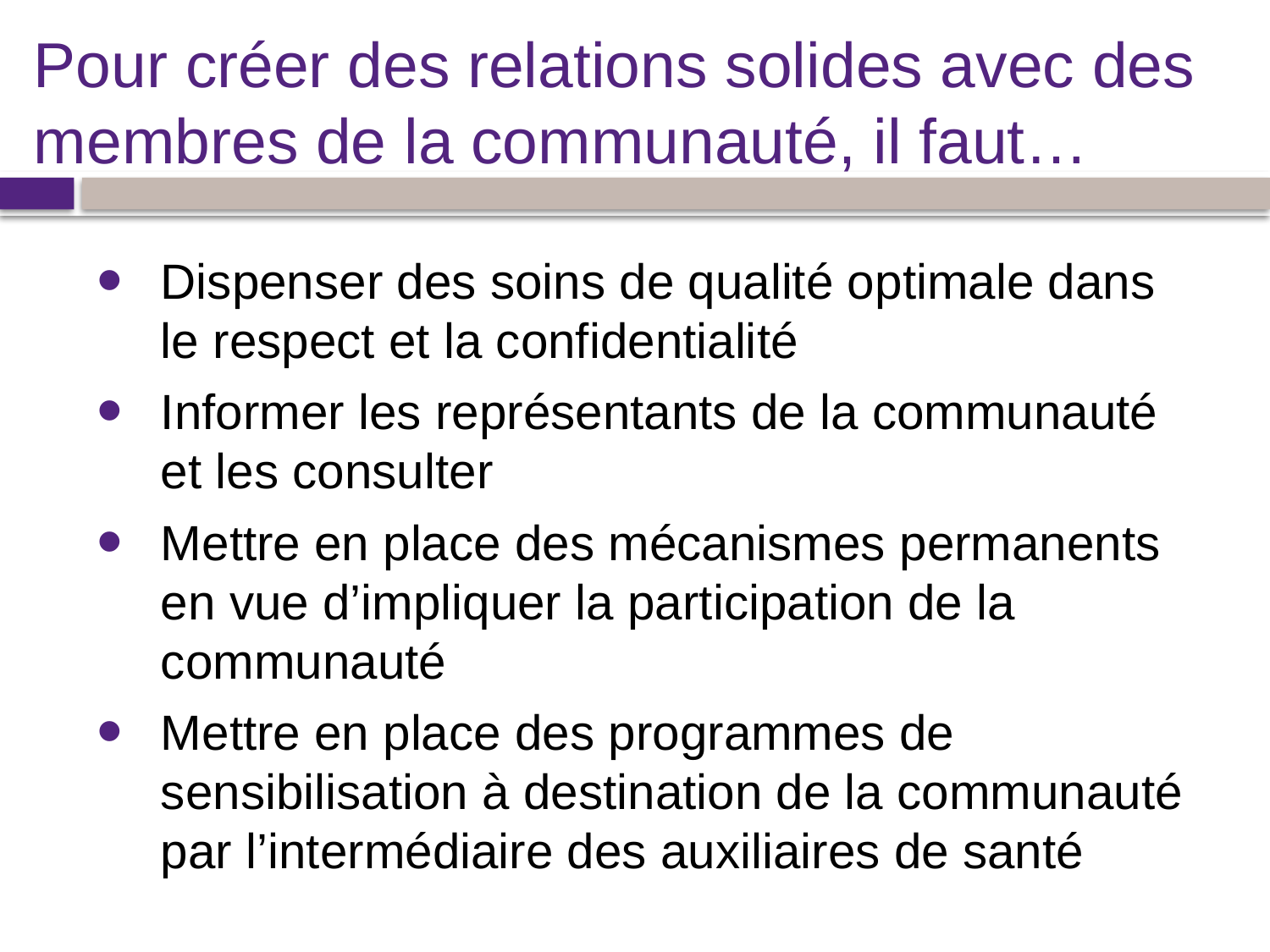

# Pour créer des relations solides avec des membres de la communauté, il faut…
Dispenser des soins de qualité optimale dans le respect et la confidentialité
Informer les représentants de la communauté et les consulter
Mettre en place des mécanismes permanents en vue d’impliquer la participation de la communauté
Mettre en place des programmes de sensibilisation à destination de la communauté par l’intermédiaire des auxiliaires de santé